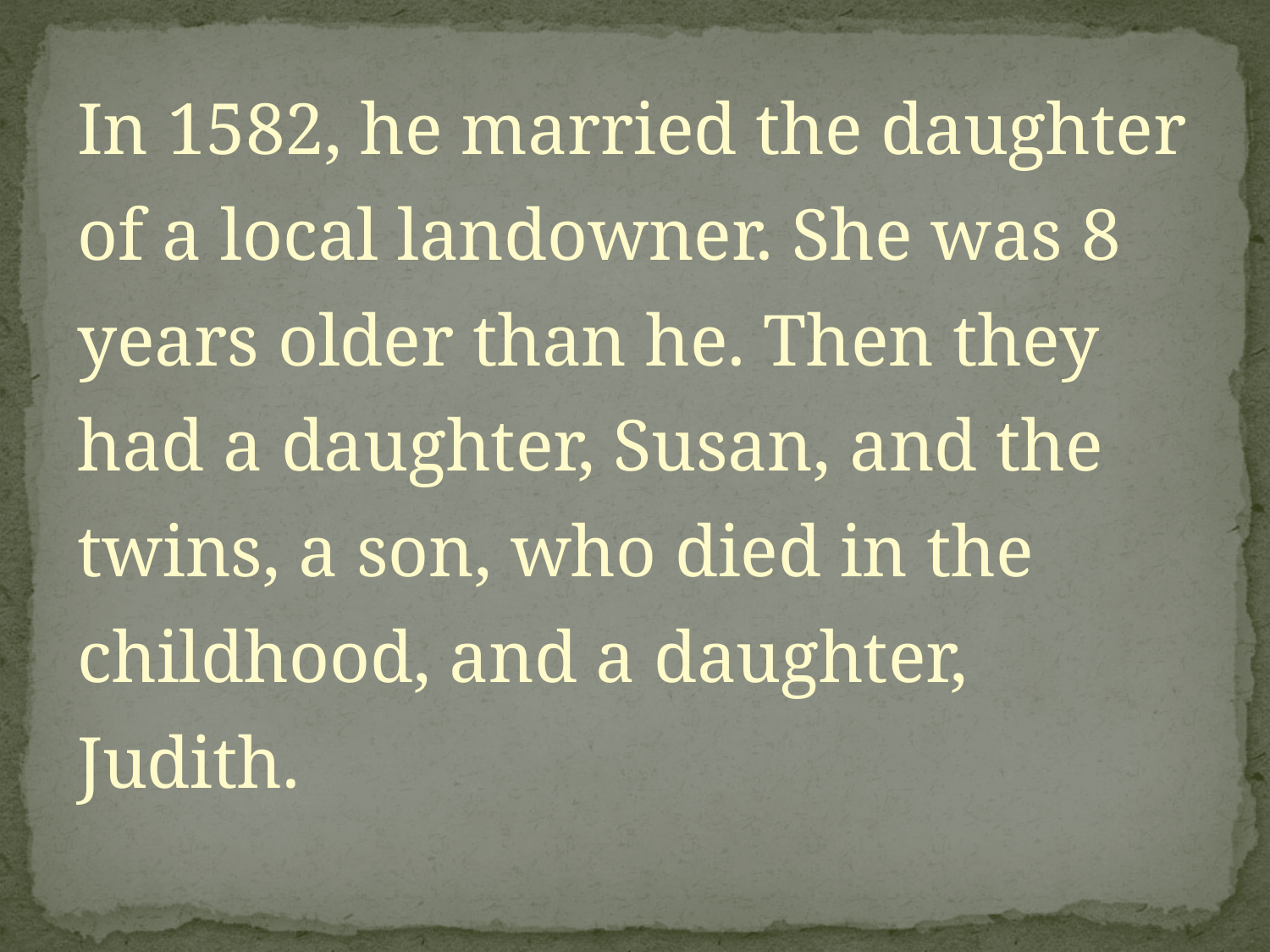

In 1582, he married the daughter of a local landowner. She was 8 years older than he. Then they had a daughter, Susan, and the twins, a son, who died in the childhood, and a daughter, Judith.
#